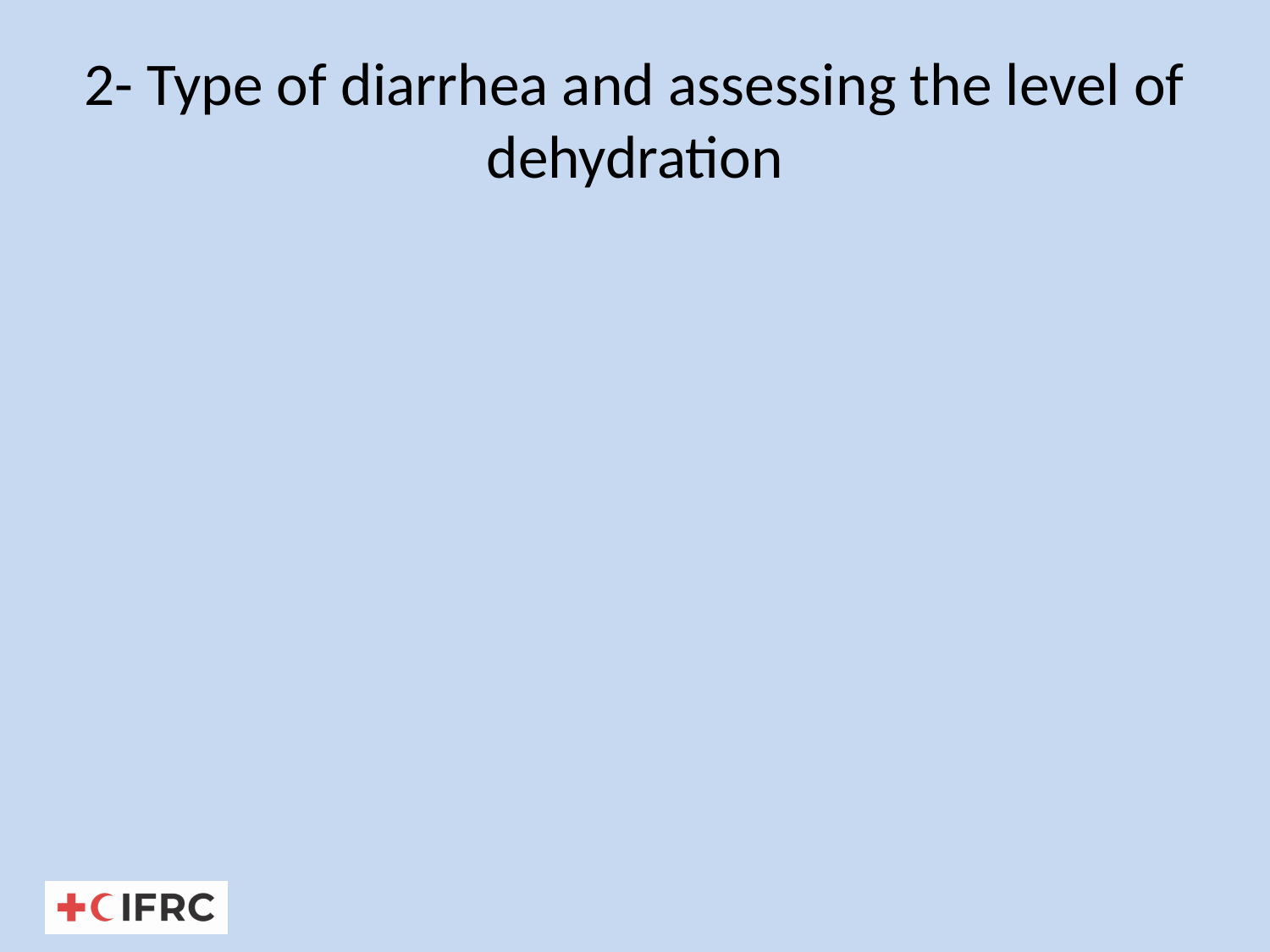

# 2- Type of diarrhea and assessing the level of dehydration